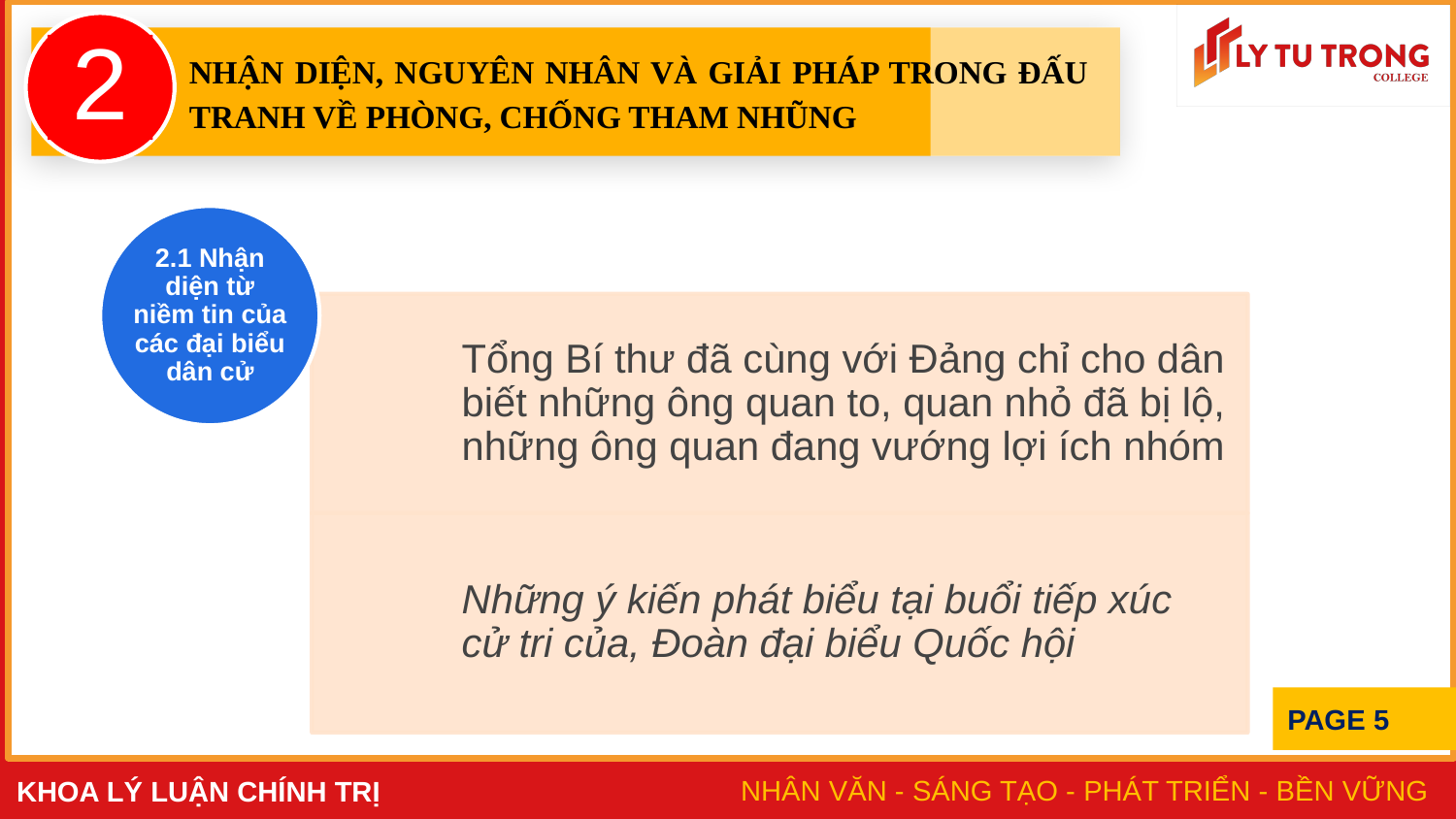

2
NHẬN DIỆN, NGUYÊN NHÂN VÀ GIẢI PHÁP TRONG ĐẤU TRANH VỀ PHÒNG, CHỐNG THAM NHŨNG
Tổng Bí thư đã cùng với Đảng chỉ cho dân biết những ông quan to, quan nhỏ đã bị lộ, những ông quan đang vướng lợi ích nhóm
Những ý kiến phát biểu tại buổi tiếp xúc cử tri của, Đoàn đại biểu Quốc hội
2.1 Nhận diện từ niềm tin của các đại biểu dân cử
PAGE 5